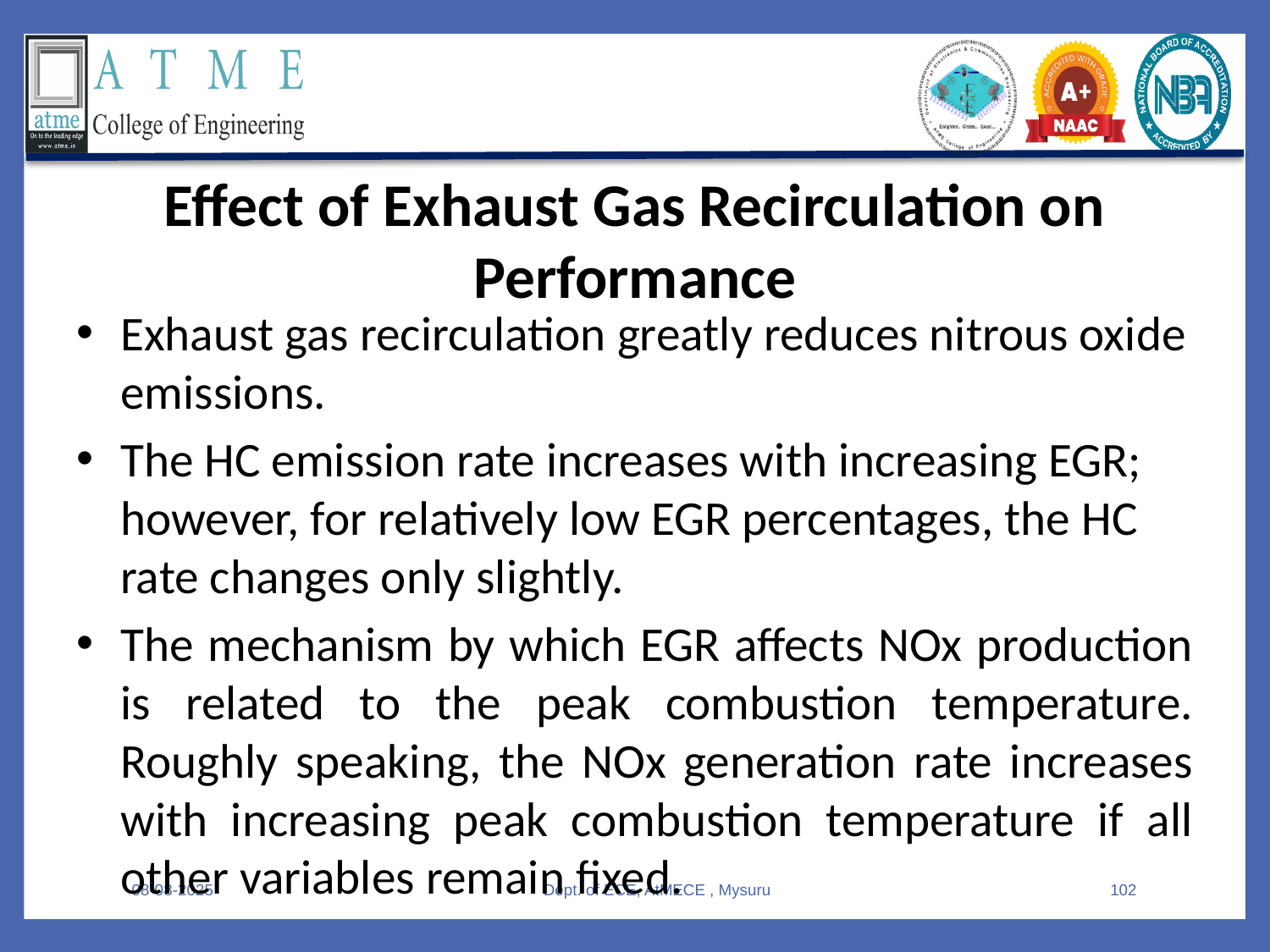

Effect of Exhaust Gas Recirculation on Performance
Exhaust gas recirculation greatly reduces nitrous oxide emissions.
The HC emission rate increases with increasing EGR; however, for relatively low EGR percentages, the HC rate changes only slightly.
The mechanism by which EGR affects NOx production is related to the peak combustion temperature. Roughly speaking, the NOx generation rate increases with increasing peak combustion temperature if all other variables remain fixed.

08-08-2025
Dept. of ECE, AtMECE , Mysuru
102